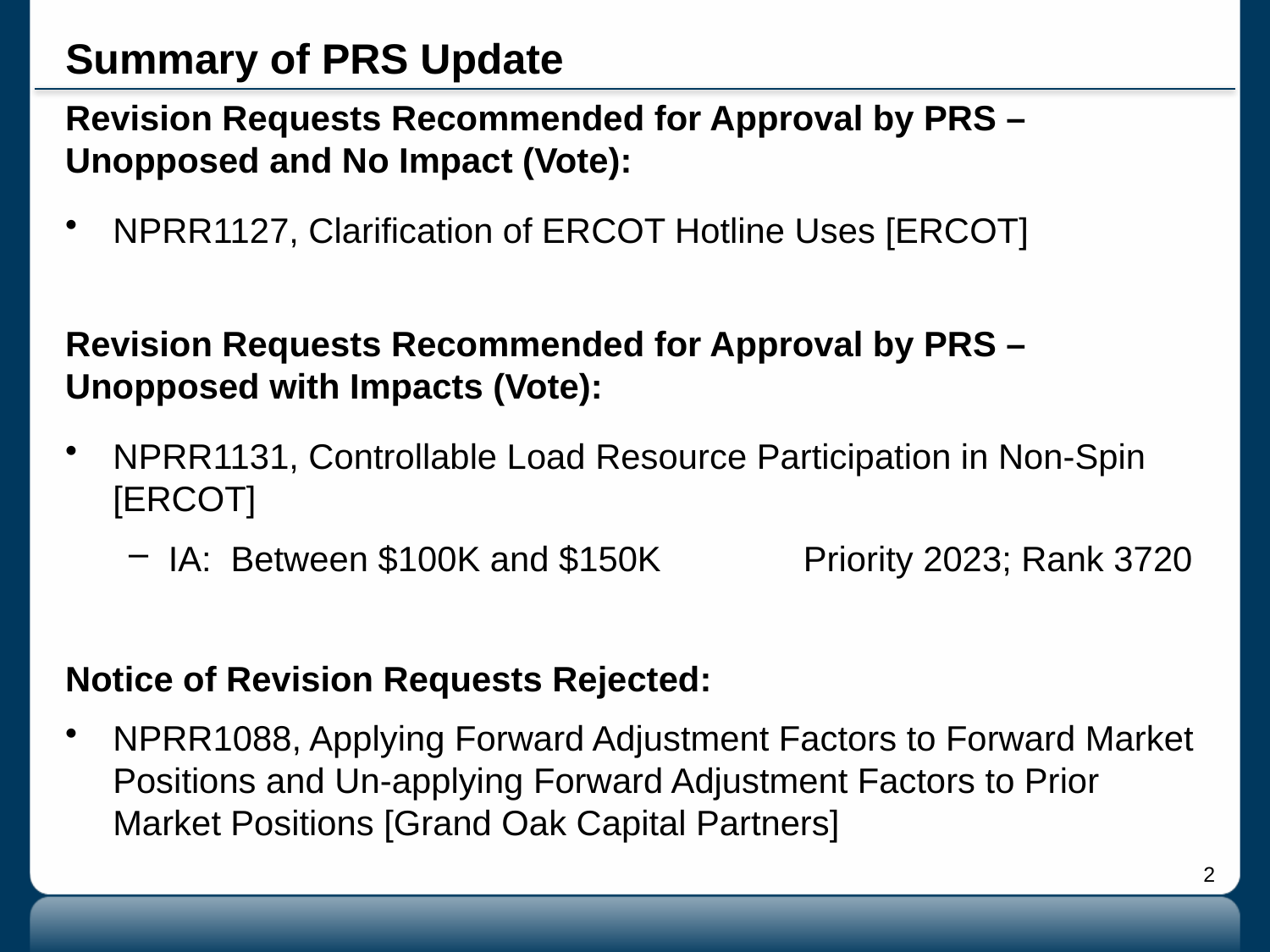

# Summary of PRS Update
Revision Requests Recommended for Approval by PRS – Unopposed and No Impact (Vote):
NPRR1127, Clarification of ERCOT Hotline Uses [ERCOT]

Revision Requests Recommended for Approval by PRS – Unopposed with Impacts (Vote):
NPRR1131, Controllable Load Resource Participation in Non-Spin  [ERCOT]
IA:  Between $100K and $150K		Priority 2023; Rank 3720

Notice of Revision Requests Rejected:
NPRR1088, Applying Forward Adjustment Factors to Forward Market Positions and Un-applying Forward Adjustment Factors to Prior Market Positions [Grand Oak Capital Partners]